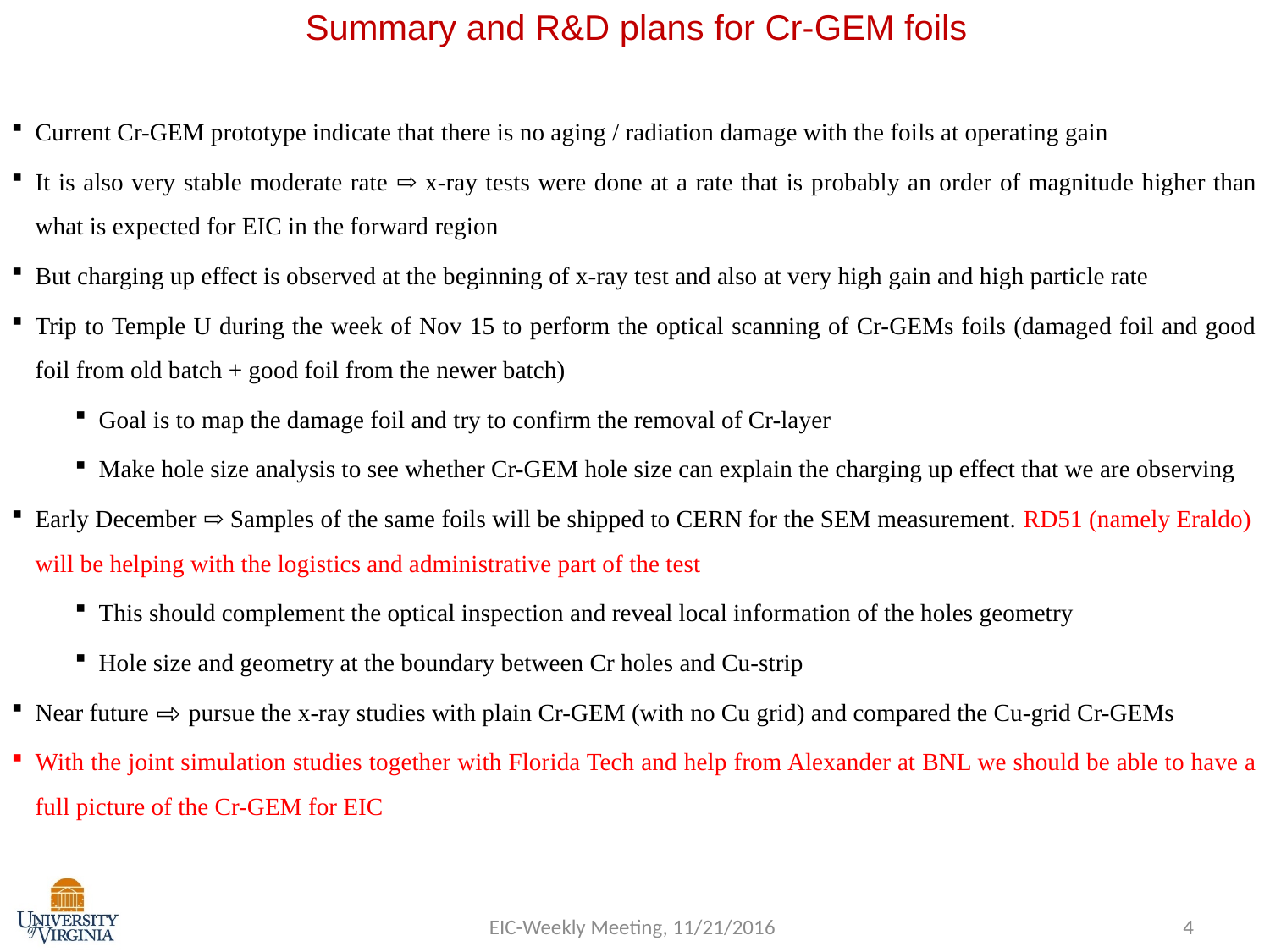

Summary and R&D plans for Cr-GEM foils
Current Cr-GEM prototype indicate that there is no aging / radiation damage with the foils at operating gain
It is also very stable moderate rate ⇨ x-ray tests were done at a rate that is probably an order of magnitude higher than what is expected for EIC in the forward region
But charging up effect is observed at the beginning of x-ray test and also at very high gain and high particle rate
Trip to Temple U during the week of Nov 15 to perform the optical scanning of Cr-GEMs foils (damaged foil and good foil from old batch + good foil from the newer batch)
Goal is to map the damage foil and try to confirm the removal of Cr-layer
Make hole size analysis to see whether Cr-GEM hole size can explain the charging up effect that we are observing
Early December ⇨ Samples of the same foils will be shipped to CERN for the SEM measurement. RD51 (namely Eraldo)  will be helping with the logistics and administrative part of the test
This should complement the optical inspection and reveal local information of the holes geometry
Hole size and geometry at the boundary between Cr holes and Cu-strip
Near future ⇨ pursue the x-ray studies with plain Cr-GEM (with no Cu grid) and compared the Cu-grid Cr-GEMs
With the joint simulation studies together with Florida Tech and help from Alexander at BNL we should be able to have a full picture of the Cr-GEM for EIC
EIC-Weekly Meeting, 11/21/2016
4